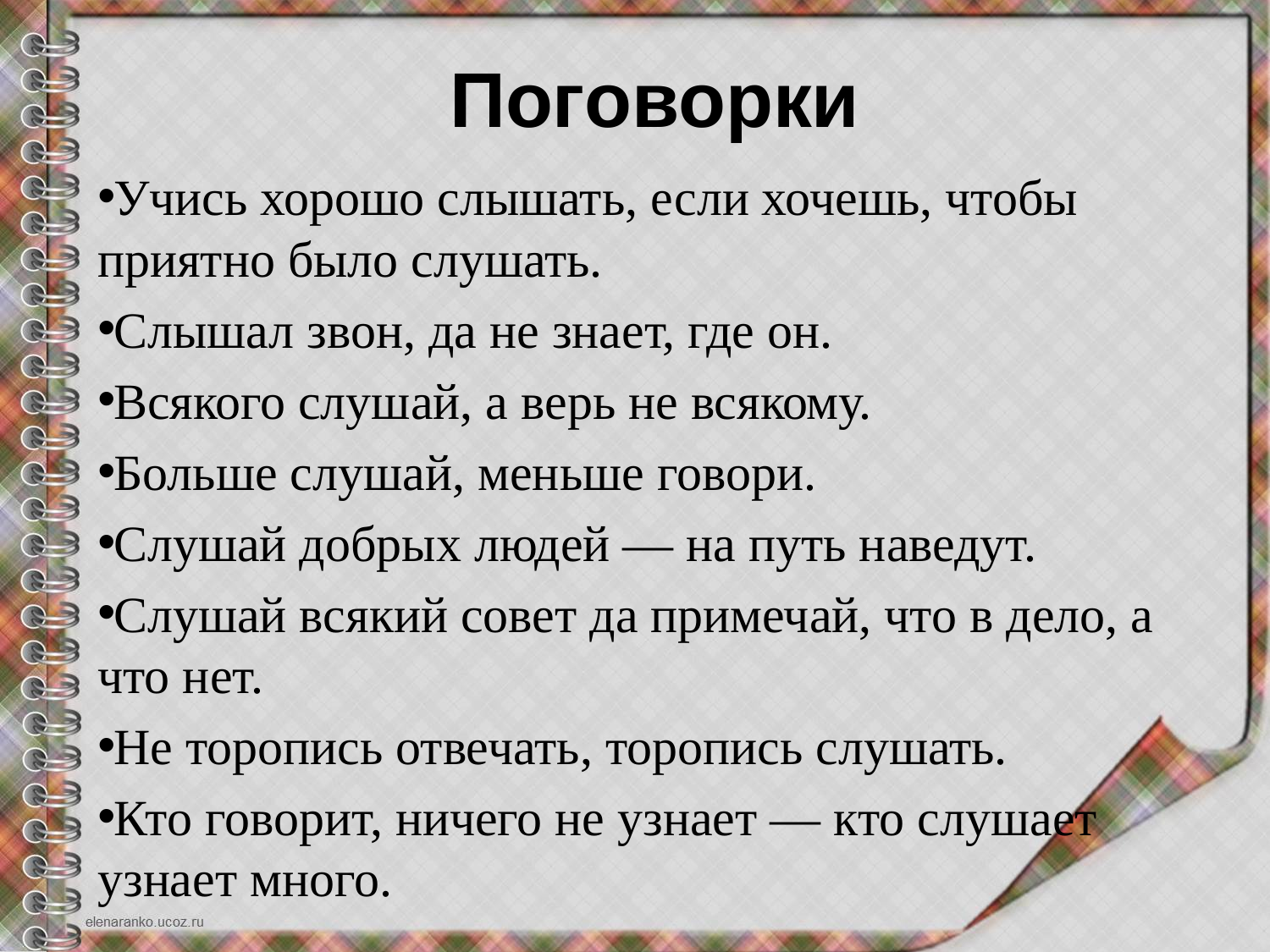

# Поговорки
Учись хорошо слышать, если хочешь, чтобы приятно было слушать.
Слышал звон, да не знает, где он.
Всякого слушай, а верь не всякому.
Больше слушай, меньше говори.
Слушай добрых людей — на путь наведут.
Слушай всякий совет да примечай, что в дело, а что нет.
Не торопись отвечать, торопись слушать.
Кто говорит, ничего не узнает — кто слушает узнает много.